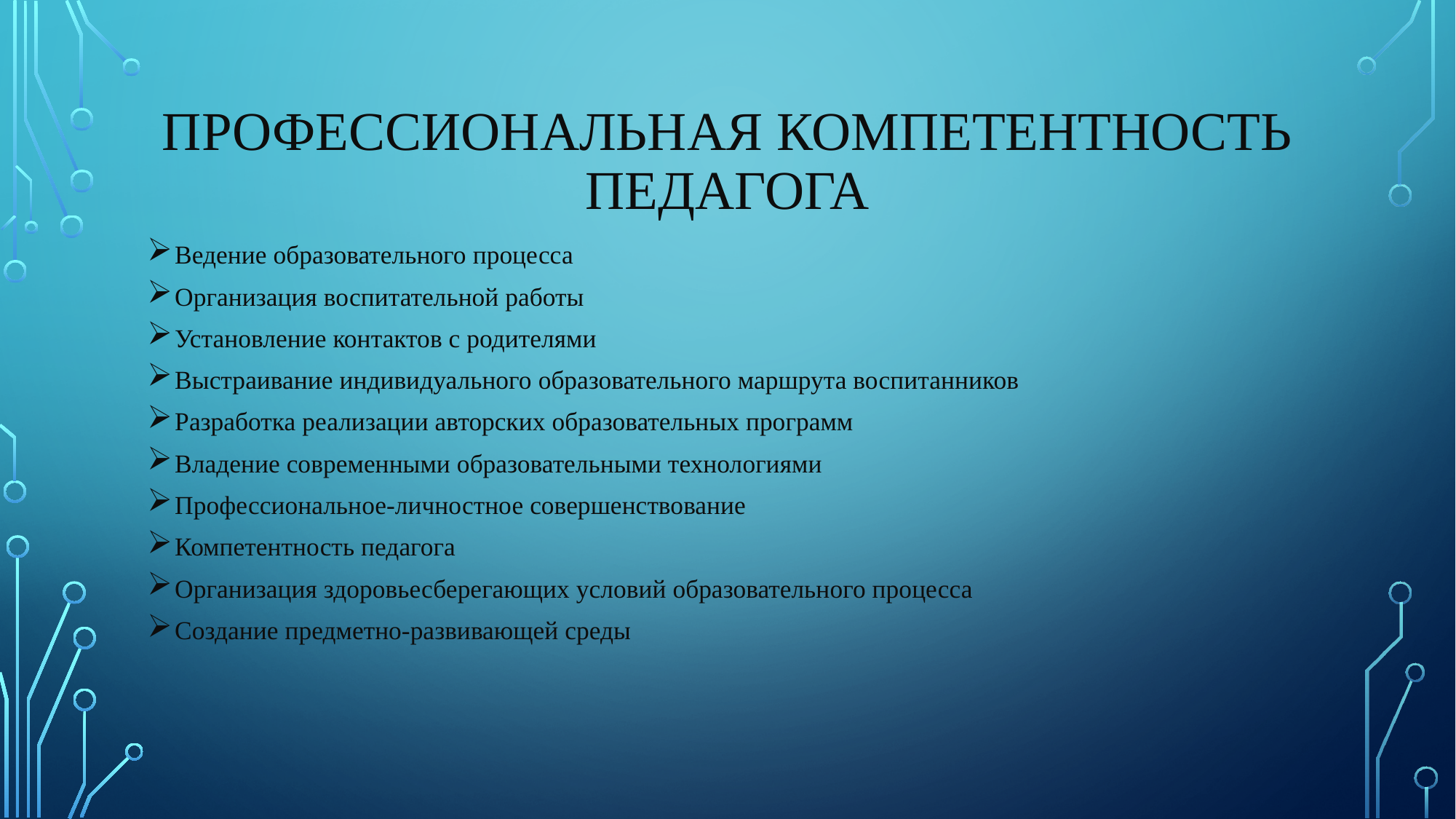

# Профессиональная компетентность педагога
Ведение образовательного процесса
Организация воспитательной работы
Установление контактов с родителями
Выстраивание индивидуального образовательного маршрута воспитанников
Разработка реализации авторских образовательных программ
Владение современными образовательными технологиями
Профессиональное-личностное совершенствование
Компетентность педагога
Организация здоровьесберегающих условий образовательного процесса
Создание предметно-развивающей среды